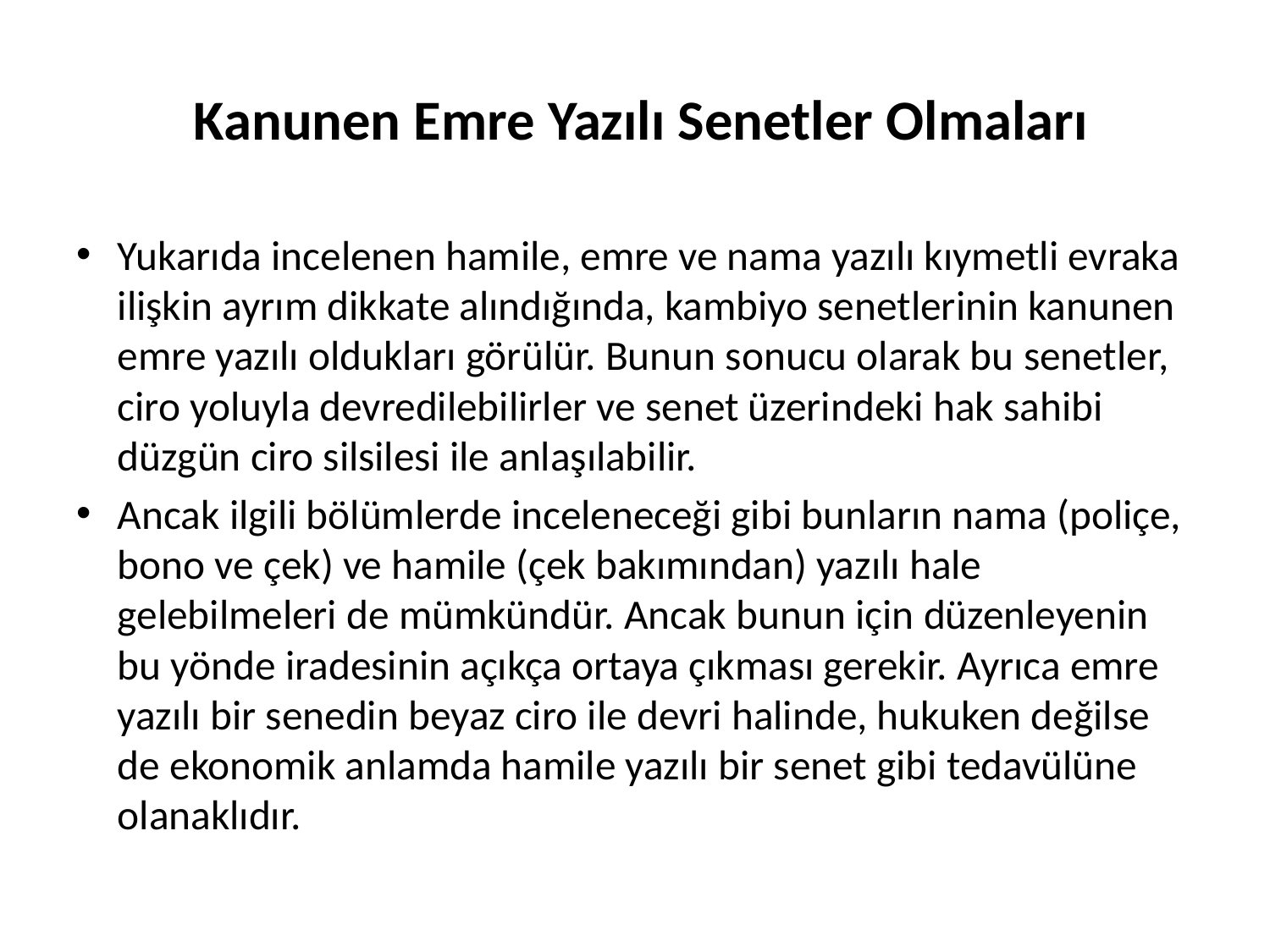

# Kanunen Emre Yazılı Senetler Olmaları
Yukarıda incelenen hamile, emre ve nama yazılı kıymetli evraka ilişkin ayrım dikkate alındığında, kambiyo senetlerinin kanunen emre yazılı oldukları görülür. Bunun sonucu olarak bu senetler, ciro yoluyla devredilebilirler ve senet üzerindeki hak sahibi düzgün ciro silsilesi ile anlaşılabilir.
Ancak ilgili bölümlerde inceleneceği gibi bunların nama (poliçe, bono ve çek) ve hamile (çek bakımından) yazılı hale gelebilmeleri de mümkündür. Ancak bunun için düzenleyenin bu yönde iradesinin açıkça ortaya çıkması gerekir. Ayrıca emre yazılı bir senedin beyaz ciro ile devri halinde, hukuken değilse de ekonomik anlamda hamile yazılı bir senet gibi tedavülüne olanaklıdır.